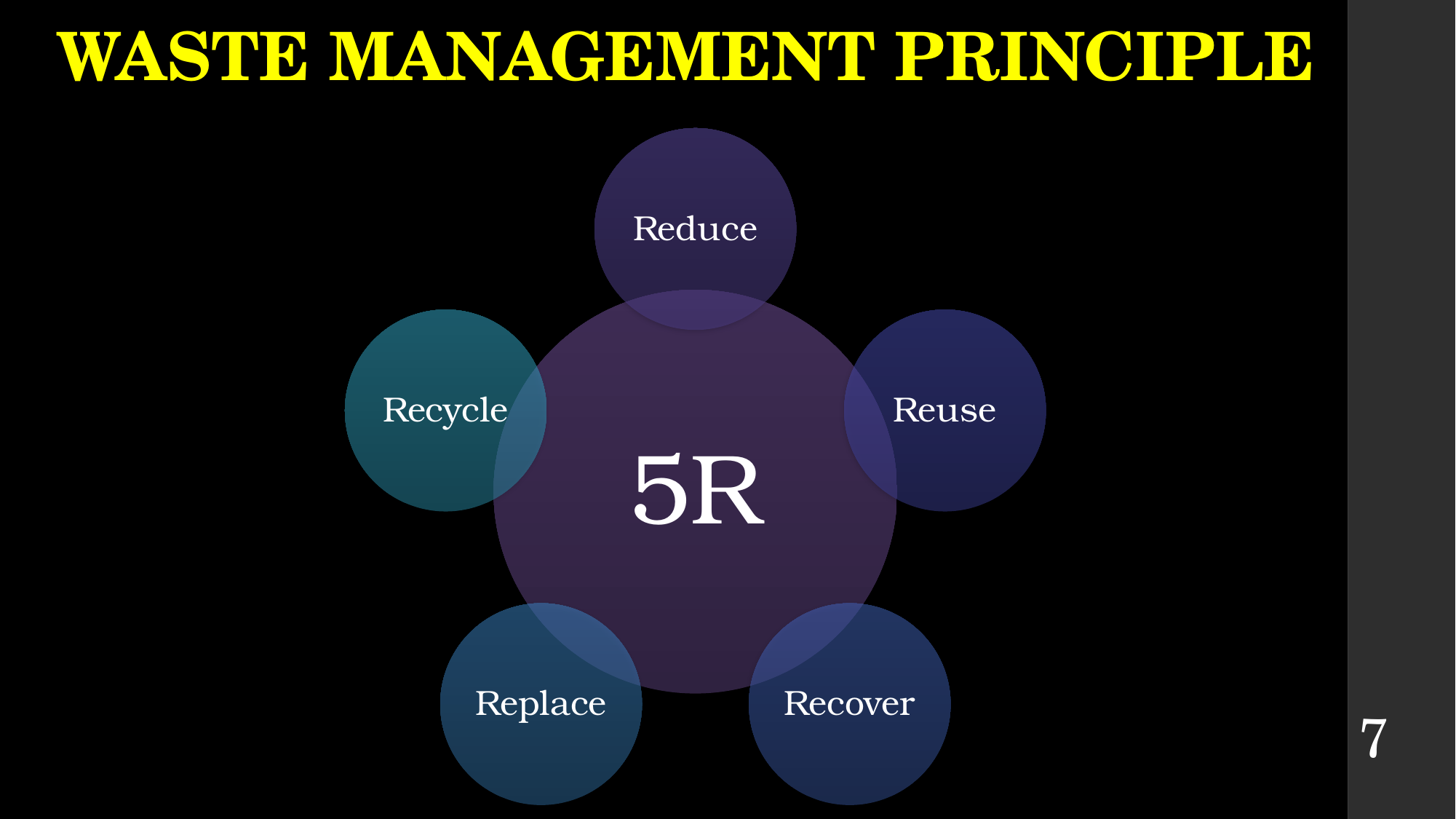

# WASTE MANAGEMENT PRINCIPLE
5R
Reduce
Reuse
Recover
Replace
Recycle
7